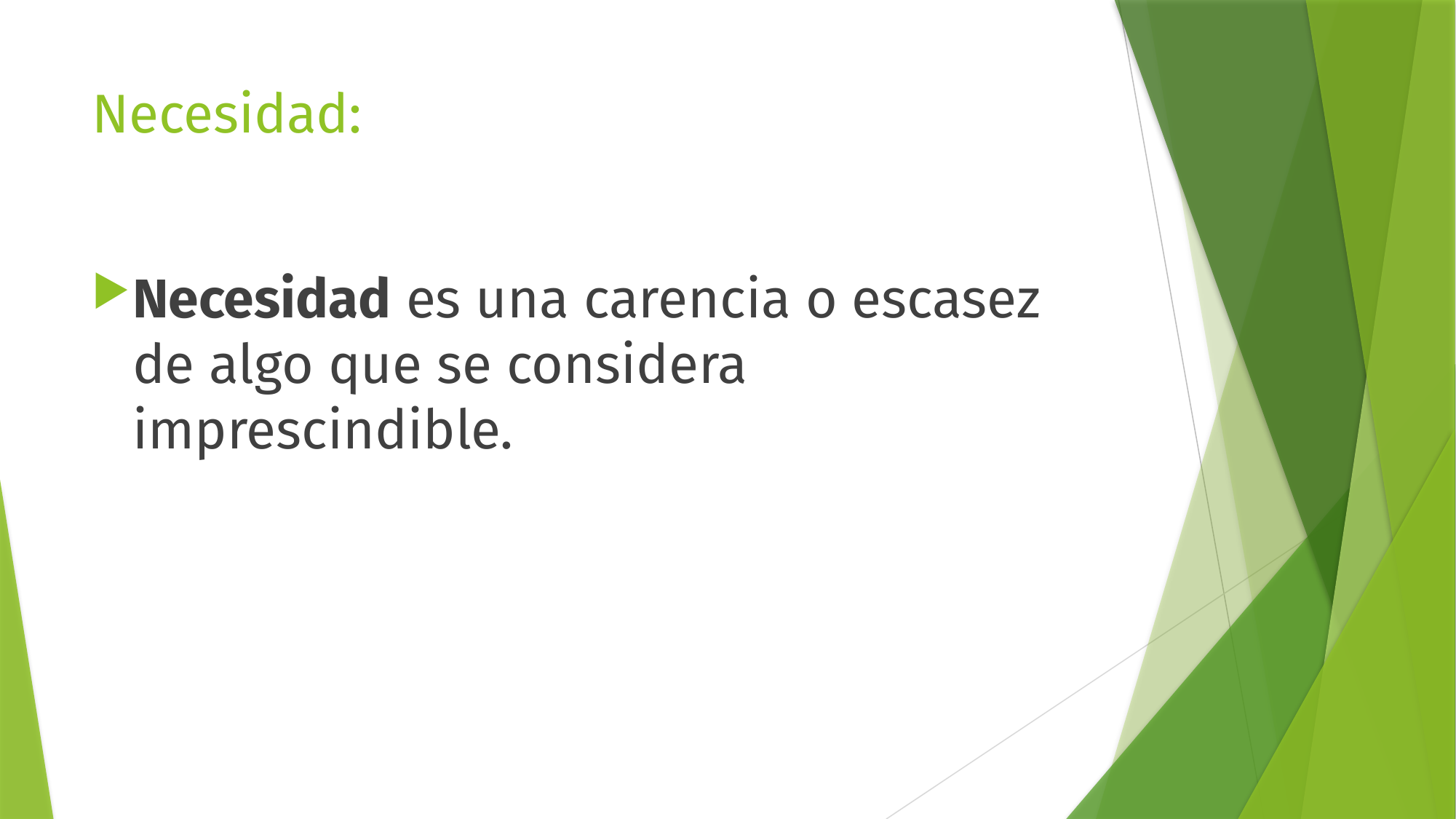

# Necesidad:
Necesidad es una carencia o escasez de algo que se considera imprescindible.